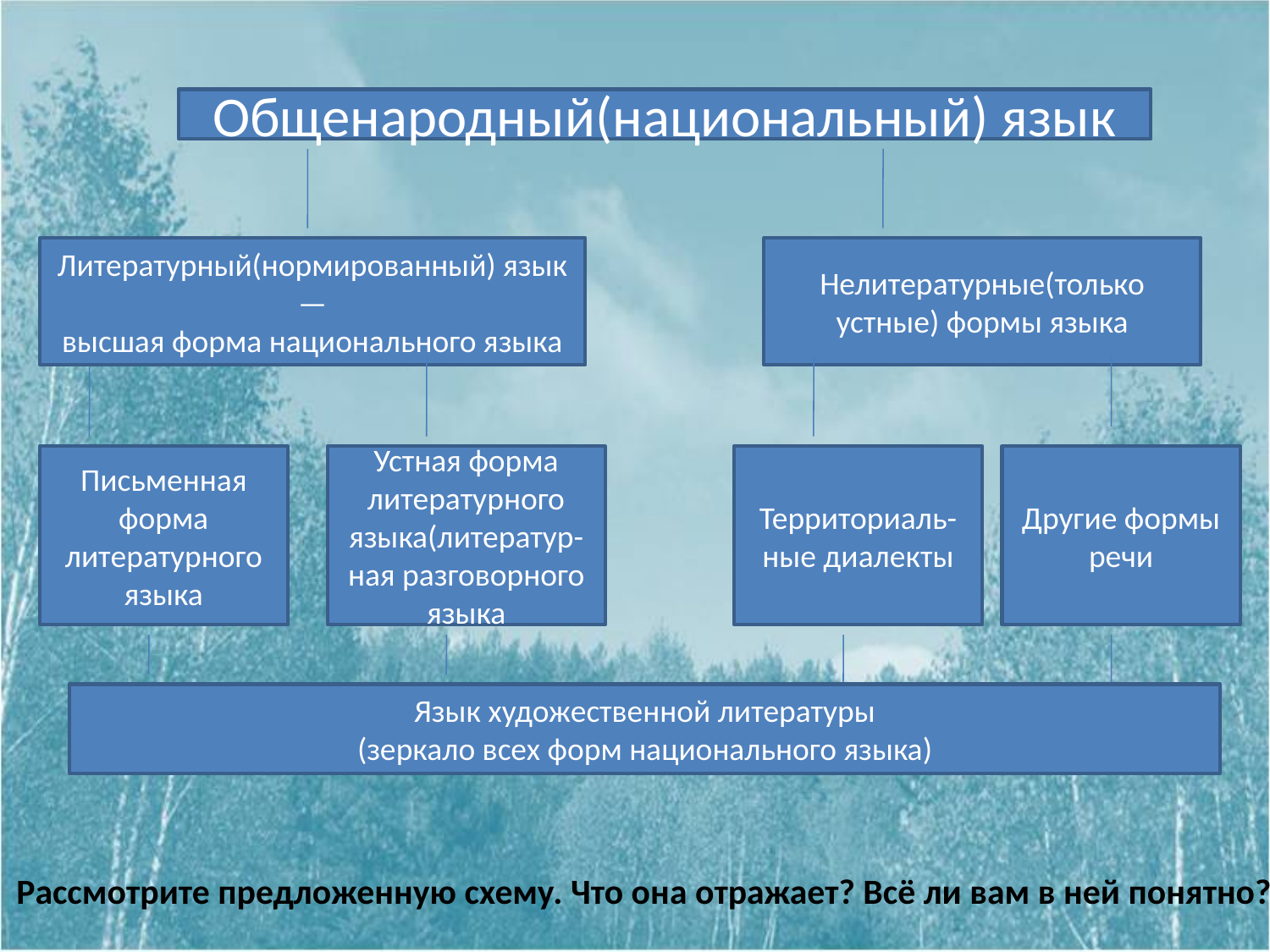

Общенародный(национальный) язык
Литературный(нормированный) язык—
высшая форма национального языка
Нелитературные(только устные) формы языка
Письменная
форма литературного
языка
Устная форма литературного языка(литератур-ная разговорного языка
Территориаль-ные диалекты
Другие формы речи
Язык художественной литературы
(зеркало всех форм национального языка)
Рассмотрите предложенную схему. Что она отражает? Всё ли вам в ней понятно?